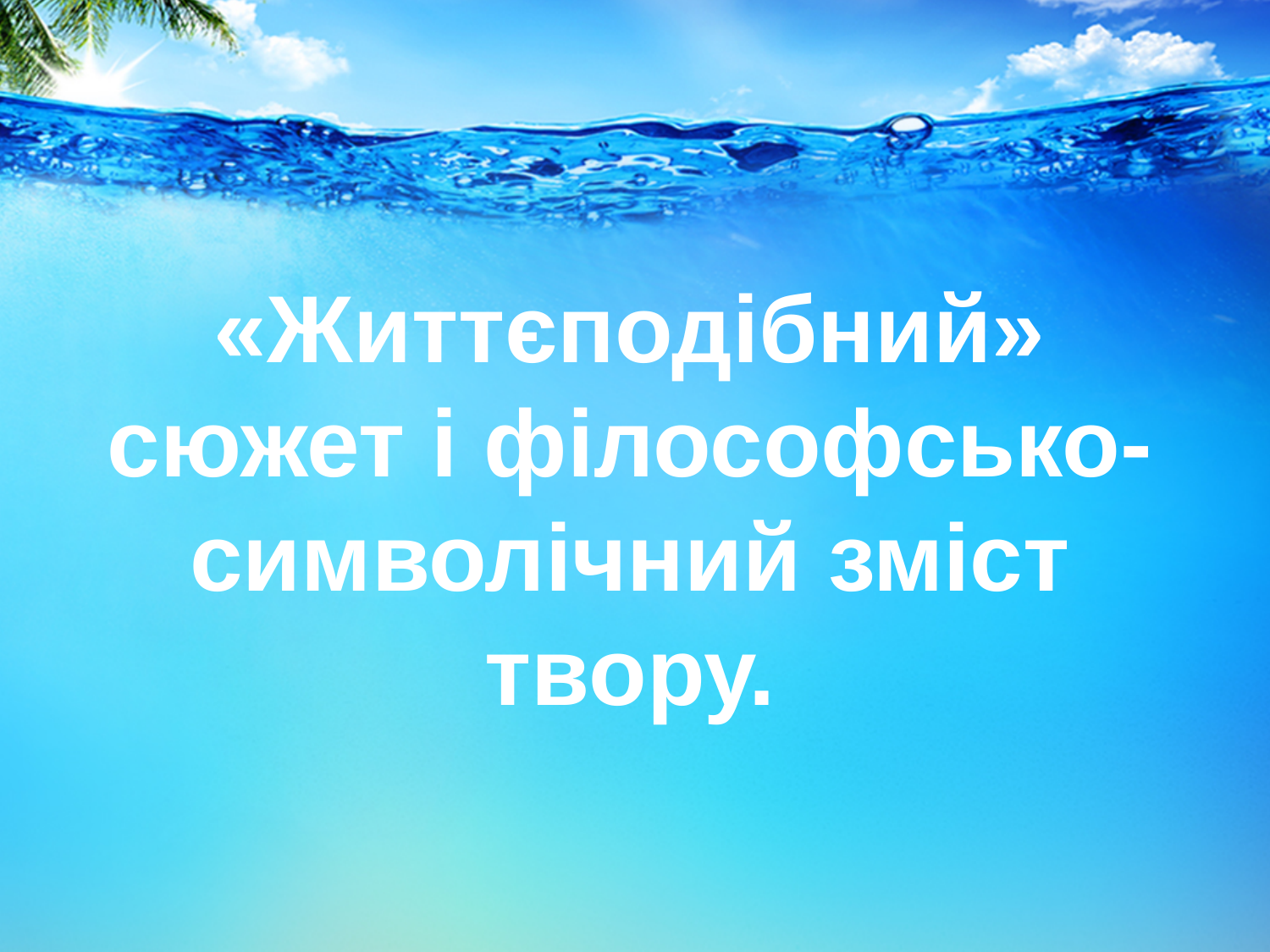

# «Життєподібний» сюжет і філософсько-символічний зміст твору.